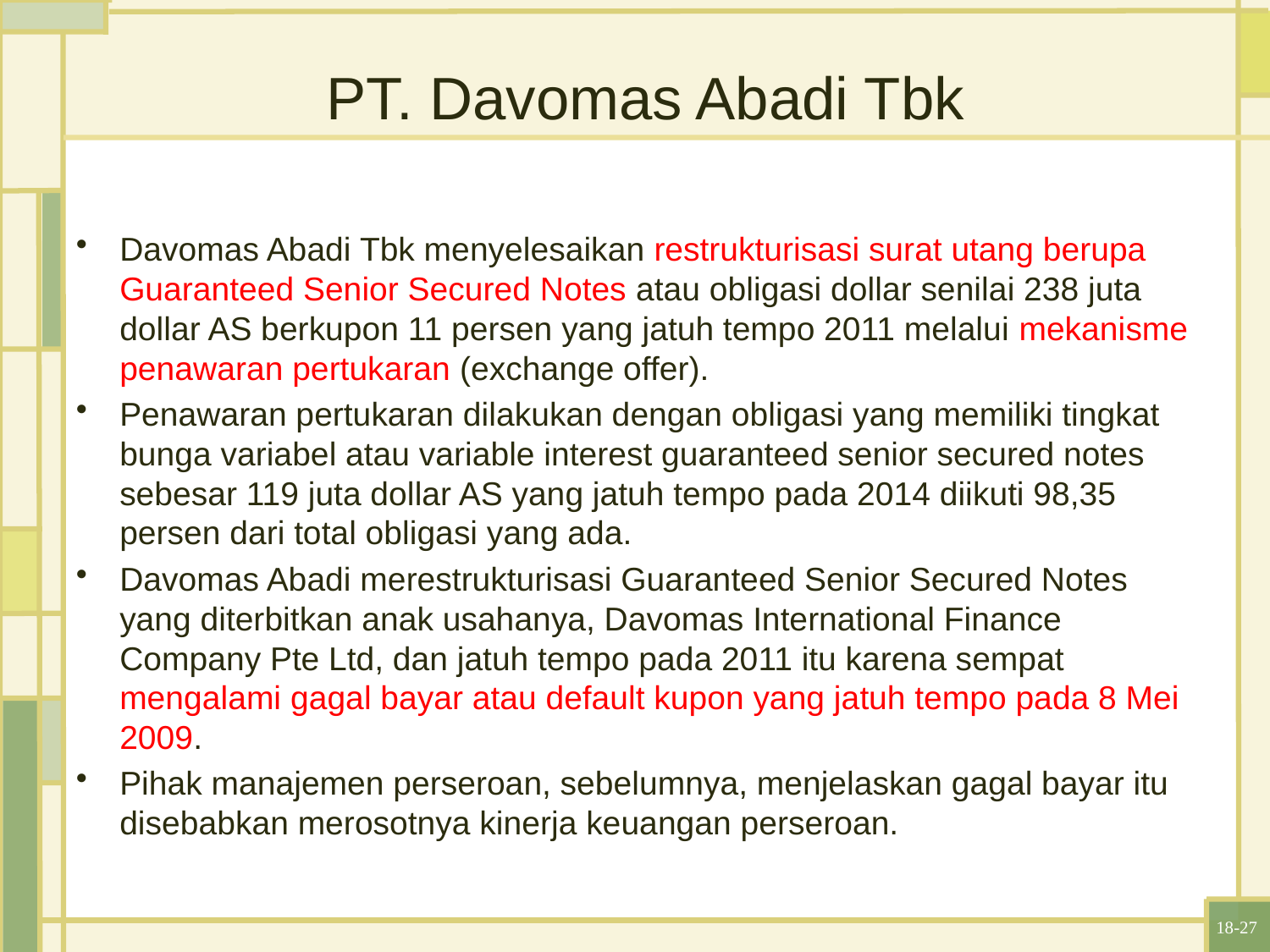

PT. Davomas Abadi Tbk
Davomas Abadi Tbk menyelesaikan restrukturisasi surat utang berupa Guaranteed Senior Secured Notes atau obligasi dollar senilai 238 juta dollar AS berkupon 11 persen yang jatuh tempo 2011 melalui mekanisme penawaran pertukaran (exchange offer).
Penawaran pertukaran dilakukan dengan obligasi yang memiliki tingkat bunga variabel atau variable interest guaranteed senior secured notes sebesar 119 juta dollar AS yang jatuh tempo pada 2014 diikuti 98,35 persen dari total obligasi yang ada.
Davomas Abadi merestrukturisasi Guaranteed Senior Secured Notes yang diterbitkan anak usahanya, Davomas International Finance Company Pte Ltd, dan jatuh tempo pada 2011 itu karena sempat mengalami gagal bayar atau default kupon yang jatuh tempo pada 8 Mei 2009.
Pihak manajemen perseroan, sebelumnya, menjelaskan gagal bayar itu disebabkan merosotnya kinerja keuangan perseroan.